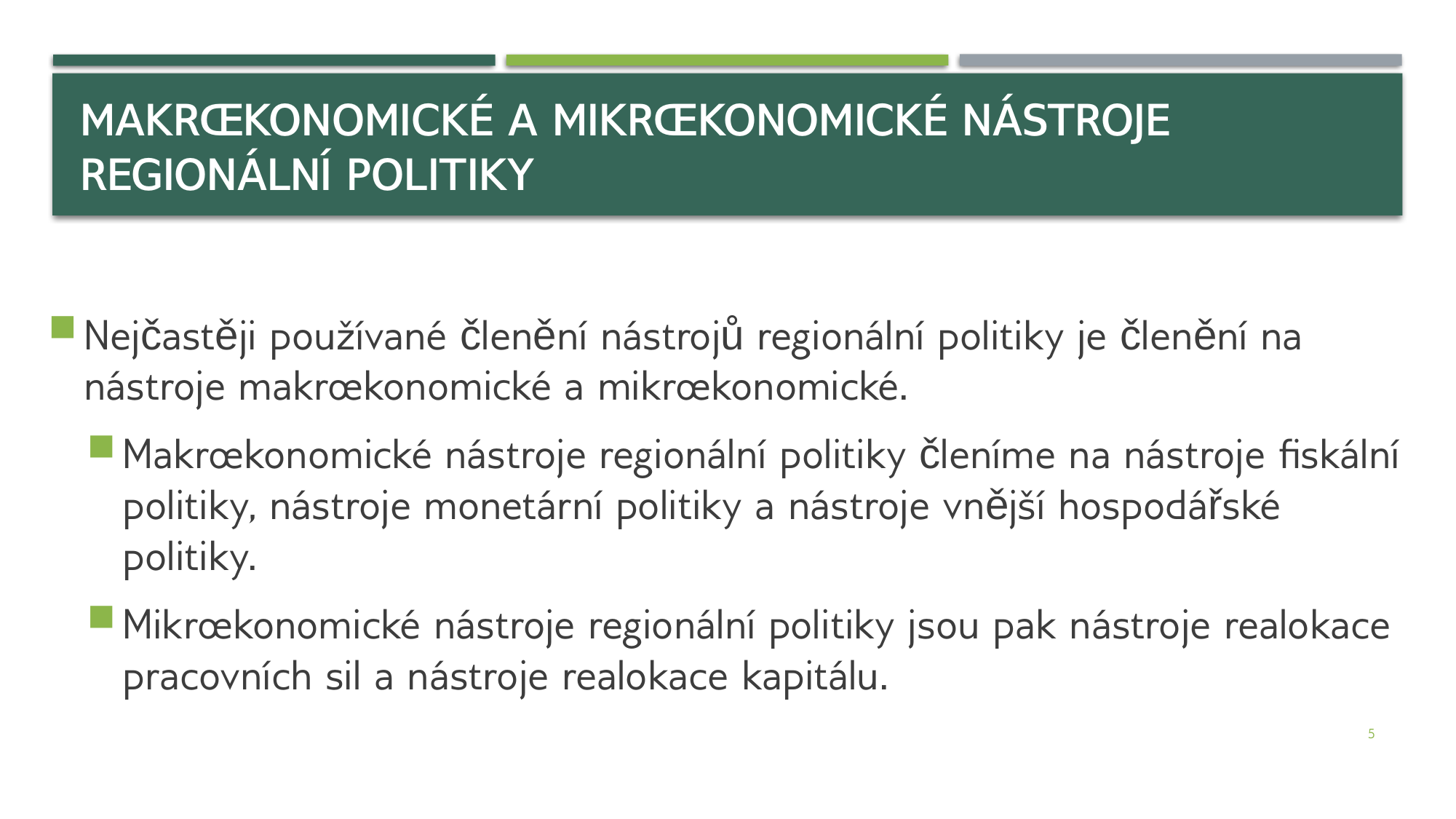

# Makroekonomické a mikroekonomické nástroje regionální politiky
Nejčastěji používané členění nástrojů regionální politiky je členění na nástroje makroekonomické a mikroekonomické.
Makroekonomické nástroje regionální politiky členíme na nástroje fiskální politiky, nástroje monetární politiky a nástroje vnější hospodářské politiky.
Mikroekonomické nástroje regionální politiky jsou pak nástroje realokace pracovních sil a nástroje realokace kapitálu.
5